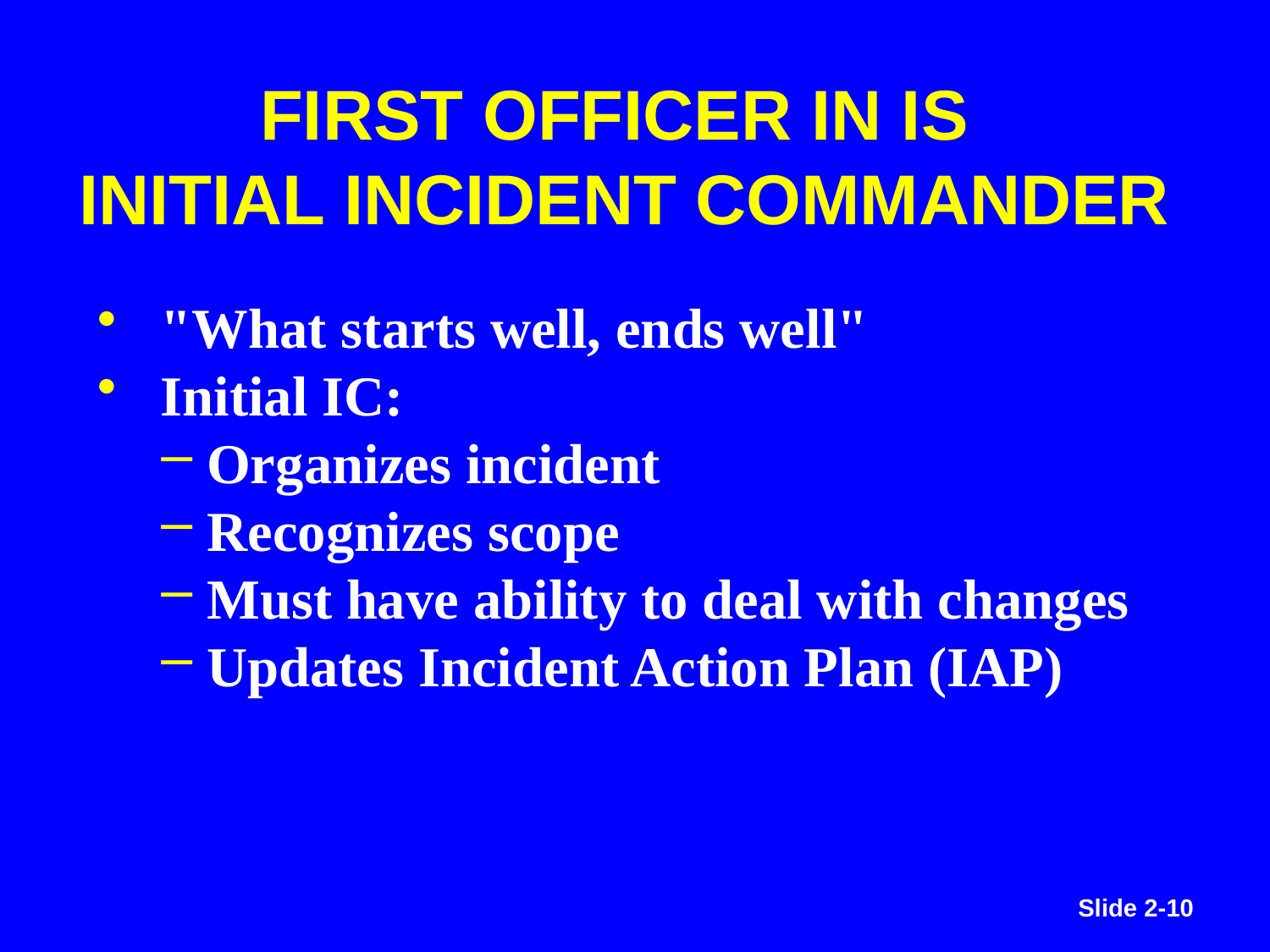

FIRST OFFICER IN IS
INITIAL INCIDENT COMMANDER
"What starts well, ends well"
Initial IC:
 Organizes incident
 Recognizes scope
 Must have ability to deal with changes
 Updates Incident Action Plan (IAP)
Slide 2-10